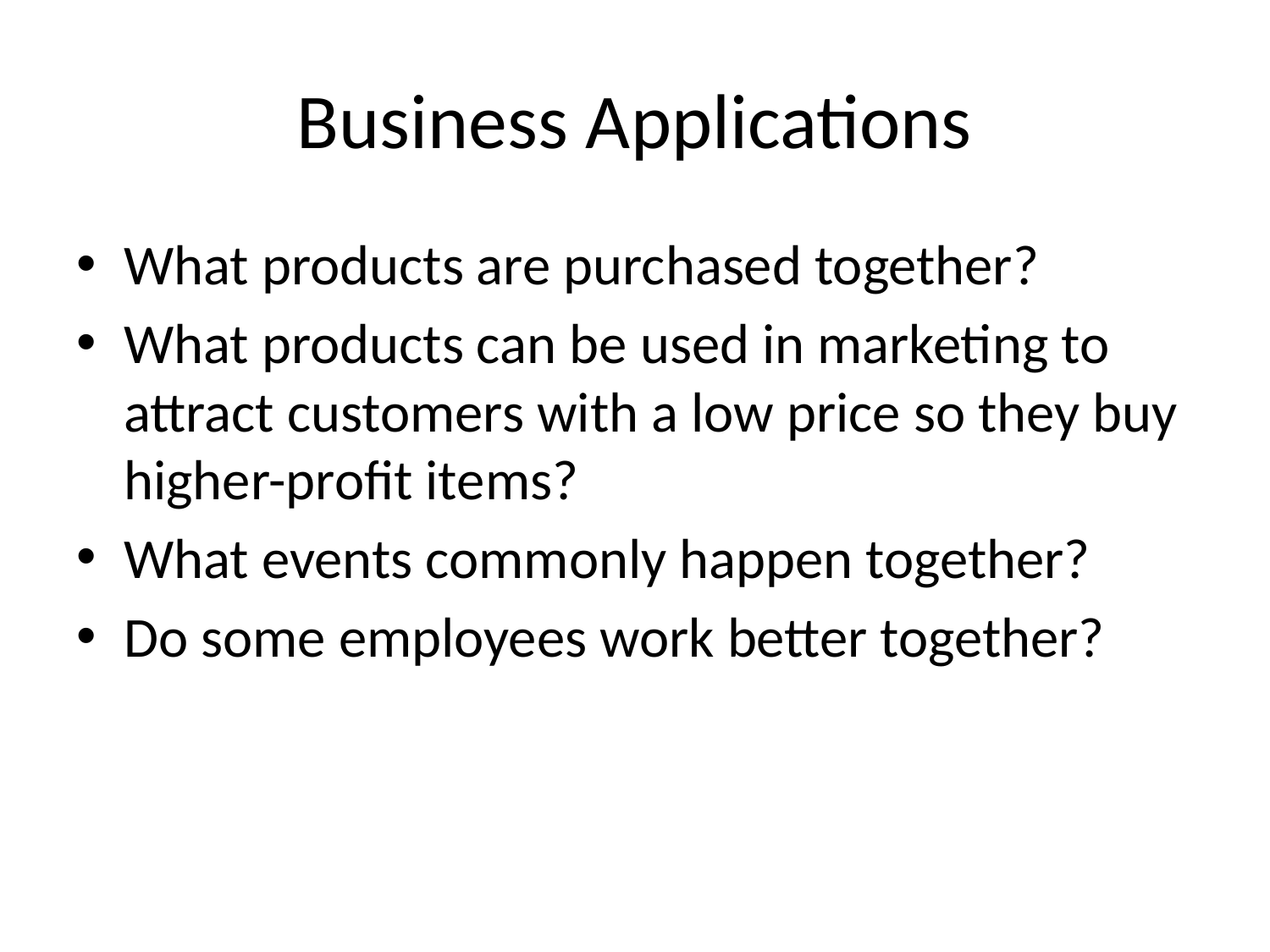

# Business Applications
What products are purchased together?
What products can be used in marketing to attract customers with a low price so they buy higher-profit items?
What events commonly happen together?
Do some employees work better together?